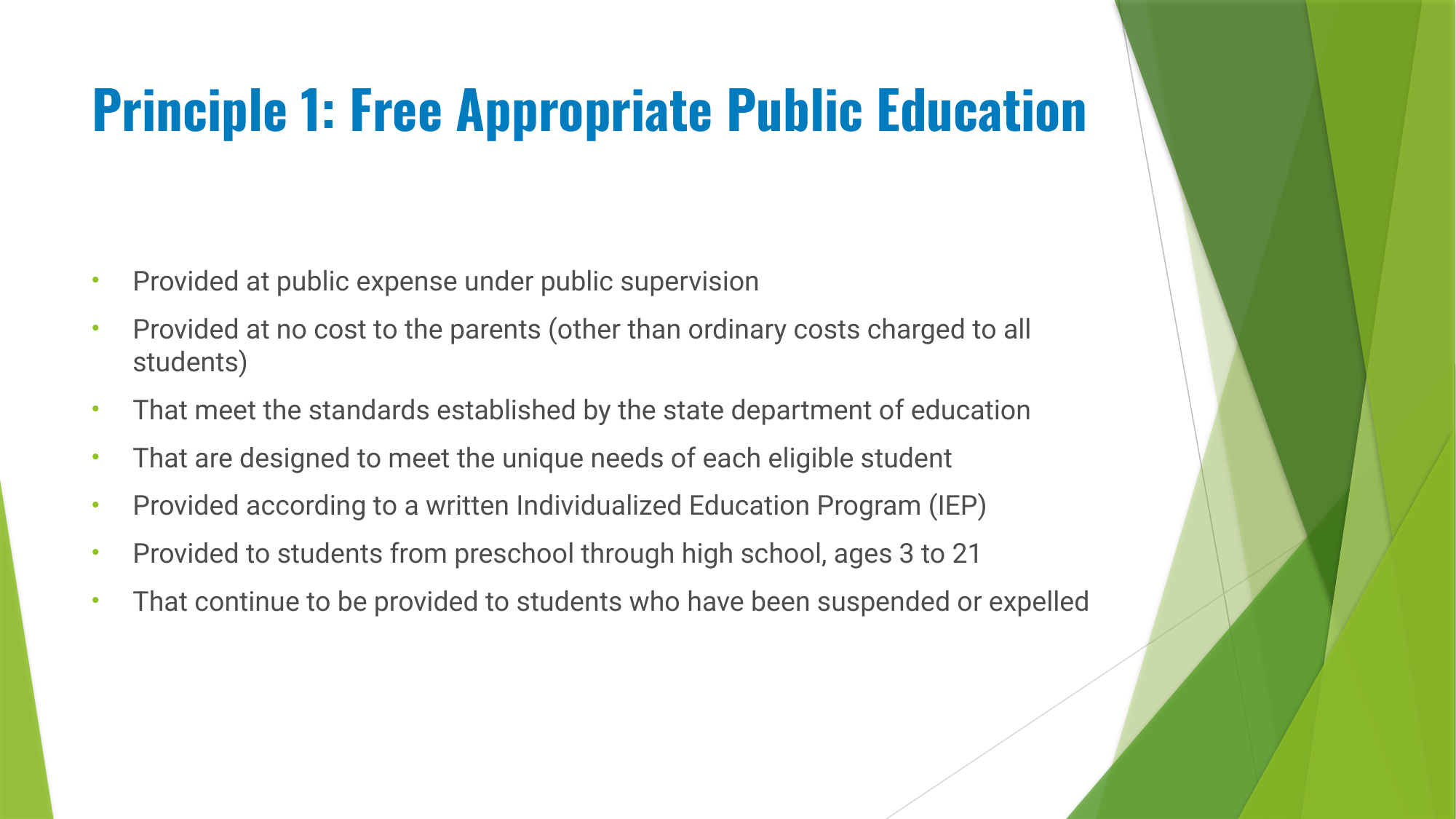

# Principle 1: Free Appropriate Public Education
Provided at public expense under public supervision
Provided at no cost to the parents (other than ordinary costs charged to all students)
That meet the standards established by the state department of education
That are designed to meet the unique needs of each eligible student
Provided according to a written Individualized Education Program (IEP)
Provided to students from preschool through high school, ages 3 to 21
That continue to be provided to students who have been suspended or expelled